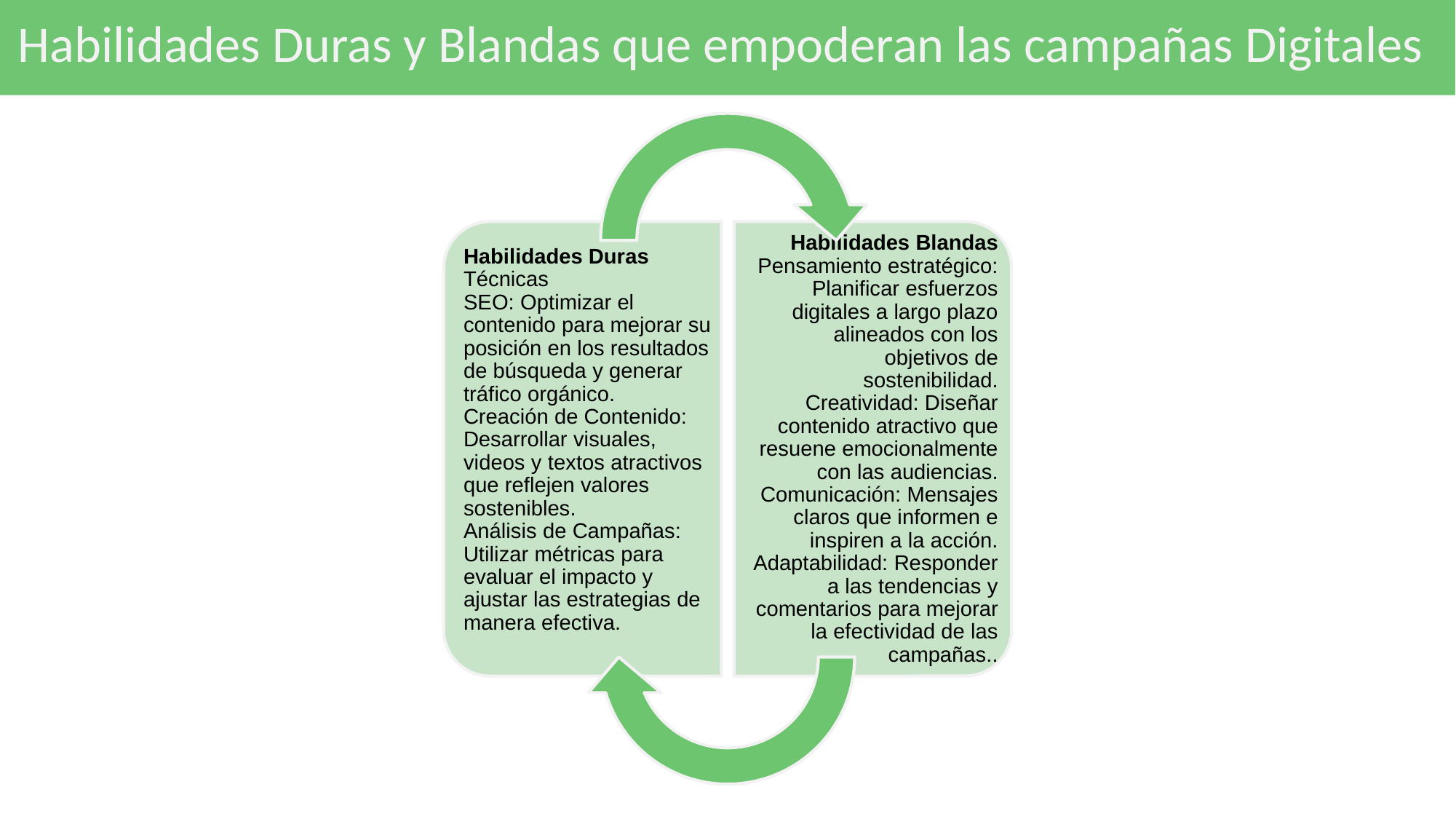

# Habilidades Duras y Blandas que empoderan las campañas Digitales

Habilidades Blandas
Pensamiento estratégico: Planificar esfuerzos digitales a largo plazo alineados con los objetivos de sostenibilidad.
Creatividad: Diseñar contenido atractivo que resuene emocionalmente con las audiencias.
Comunicación: Mensajes claros que informen e inspiren a la acción.
Adaptabilidad: Responder a las tendencias y comentarios para mejorar la efectividad de las campañas..
Habilidades Duras
Técnicas
SEO: Optimizar el contenido para mejorar su posición en los resultados de búsqueda y generar tráfico orgánico.
Creación de Contenido: Desarrollar visuales, videos y textos atractivos que reflejen valores sostenibles.
Análisis de Campañas: Utilizar métricas para evaluar el impacto y ajustar las estrategias de manera efectiva.